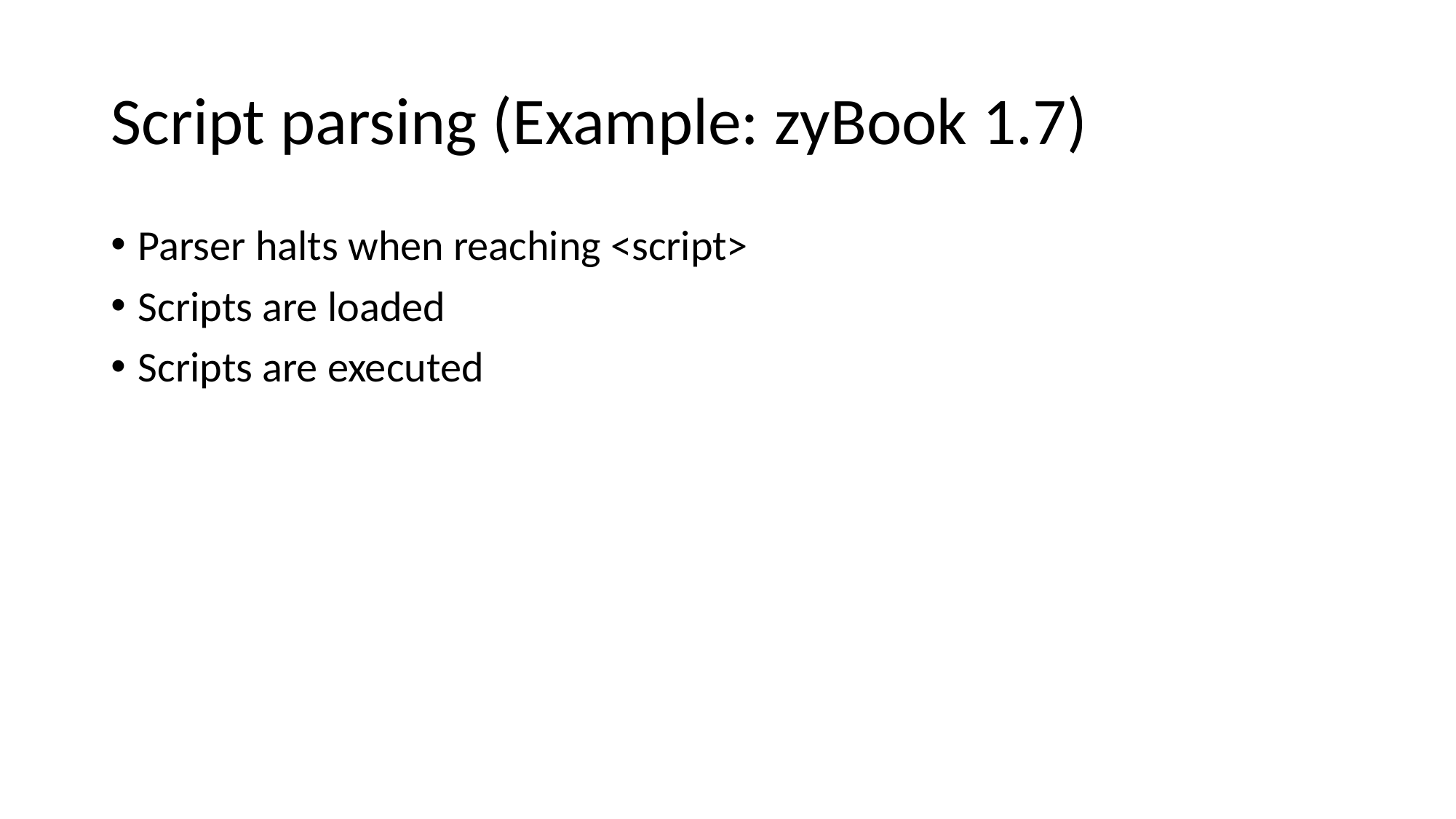

# Script parsing (Example: zyBook 1.7)
Parser halts when reaching <script>
Scripts are loaded
Scripts are executed